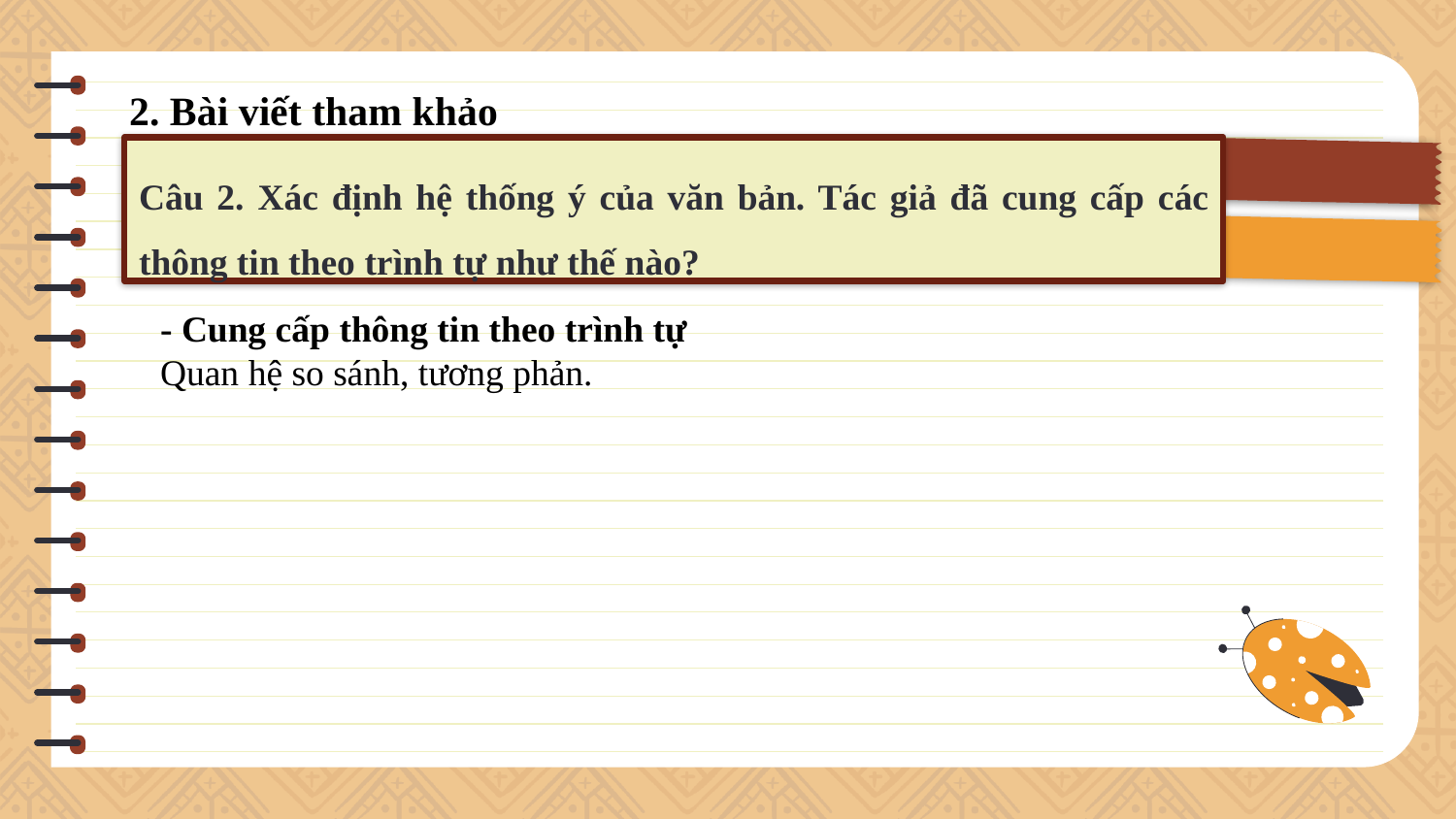

2. Bài viết tham khảo

Câu 2. Xác định hệ thống ý của văn bản. Tác giả đã cung cấp các thông tin theo trình tự như thế nào?

- Cung cấp thông tin theo trình tự
Quan hệ so sánh, tương phản.